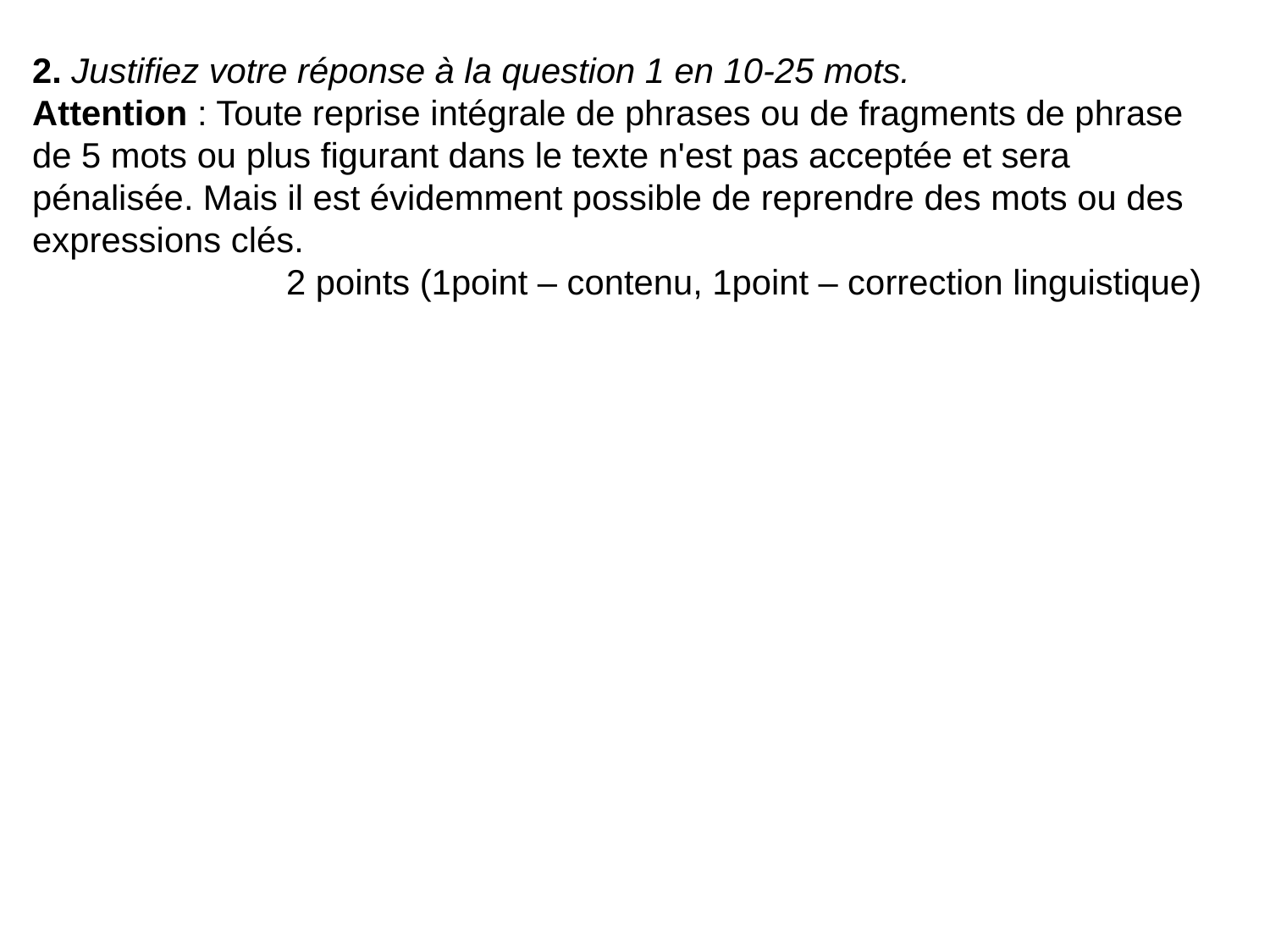

2. Justifiez votre réponse à la question 1 en 10-25 mots.
Attention : Toute reprise intégrale de phrases ou de fragments de phrase de 5 mots ou plus figurant dans le texte n'est pas acceptée et sera pénalisée. Mais il est évidemment possible de reprendre des mots ou des expressions clés.									2 points (1point – contenu, 1point – correction linguistique)